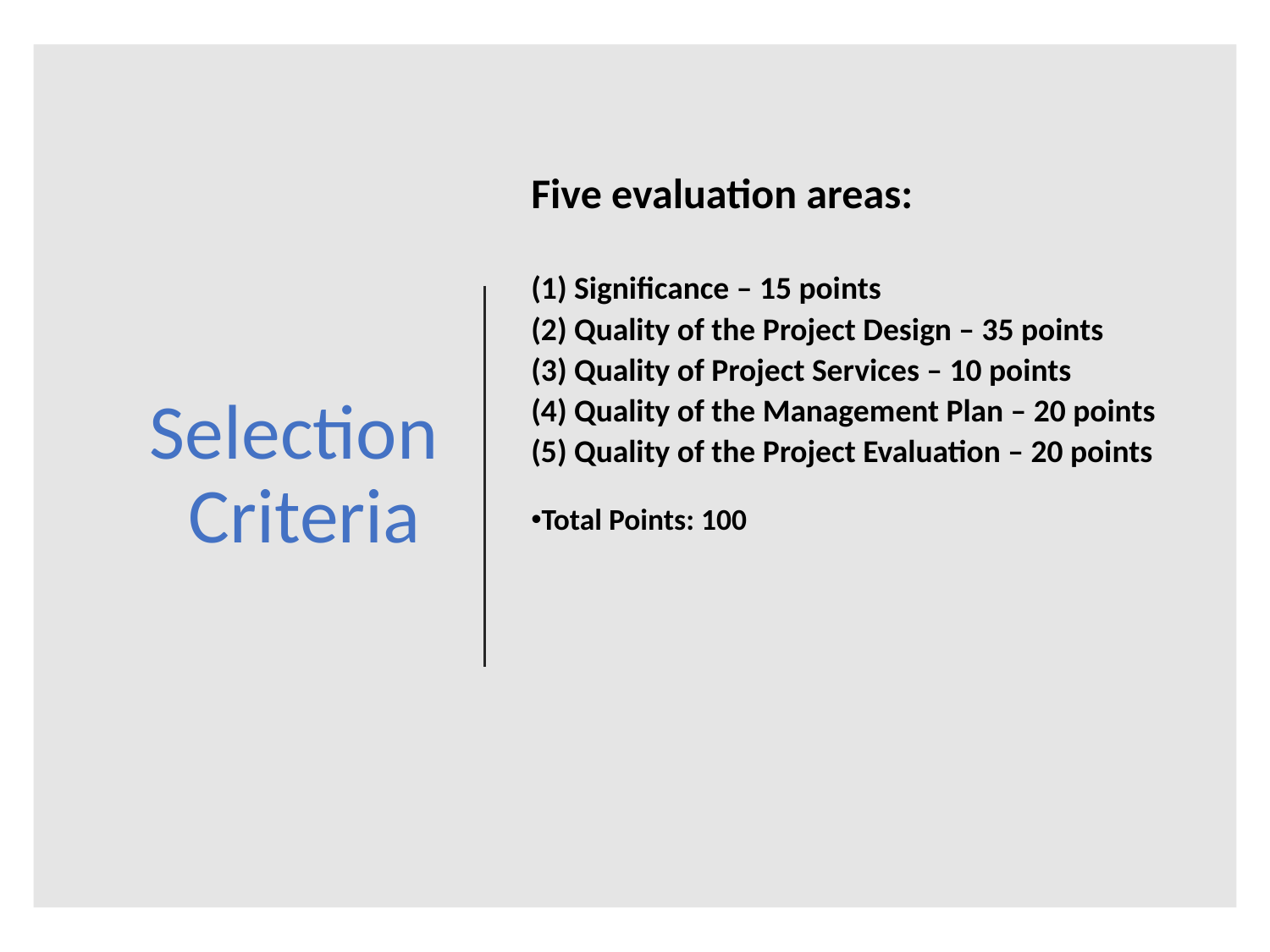

# Selection Criteria
Five evaluation areas:

(1) Significance – 15 points
(2) Quality of the Project Design – 35 points
(3) Quality of Project Services – 10 points
(4) Quality of the Management Plan – 20 points
(5) Quality of the Project Evaluation – 20 points
Total Points: 100